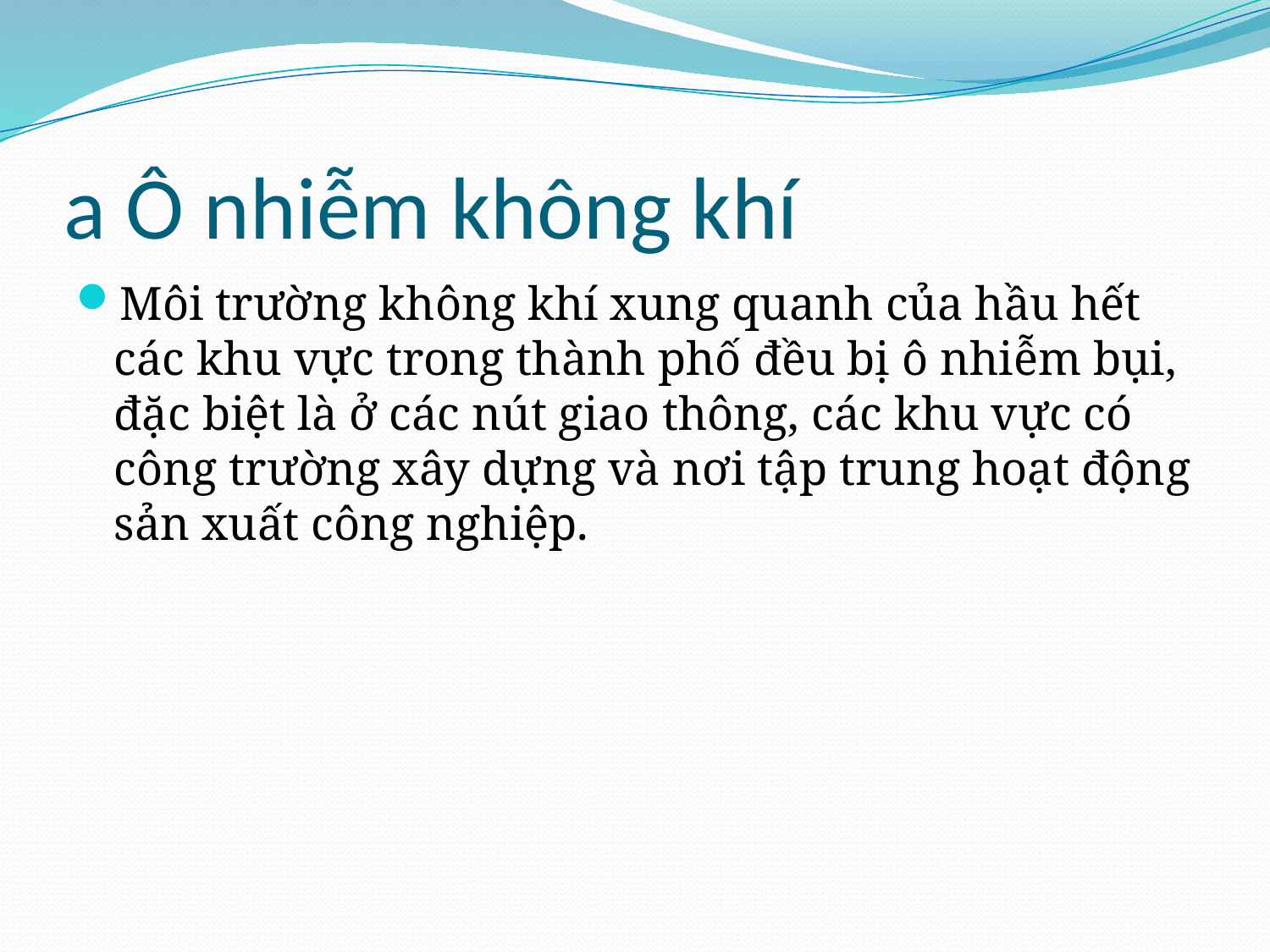

# a Ô nhiễm không khí
Môi trường không khí xung quanh của hầu hết các khu vực trong thành phố đều bị ô nhiễm bụi, đặc biệt là ở các nút giao thông, các khu vực có công trường xây dựng và nơi tập trung hoạt động sản xuất công nghiệp.